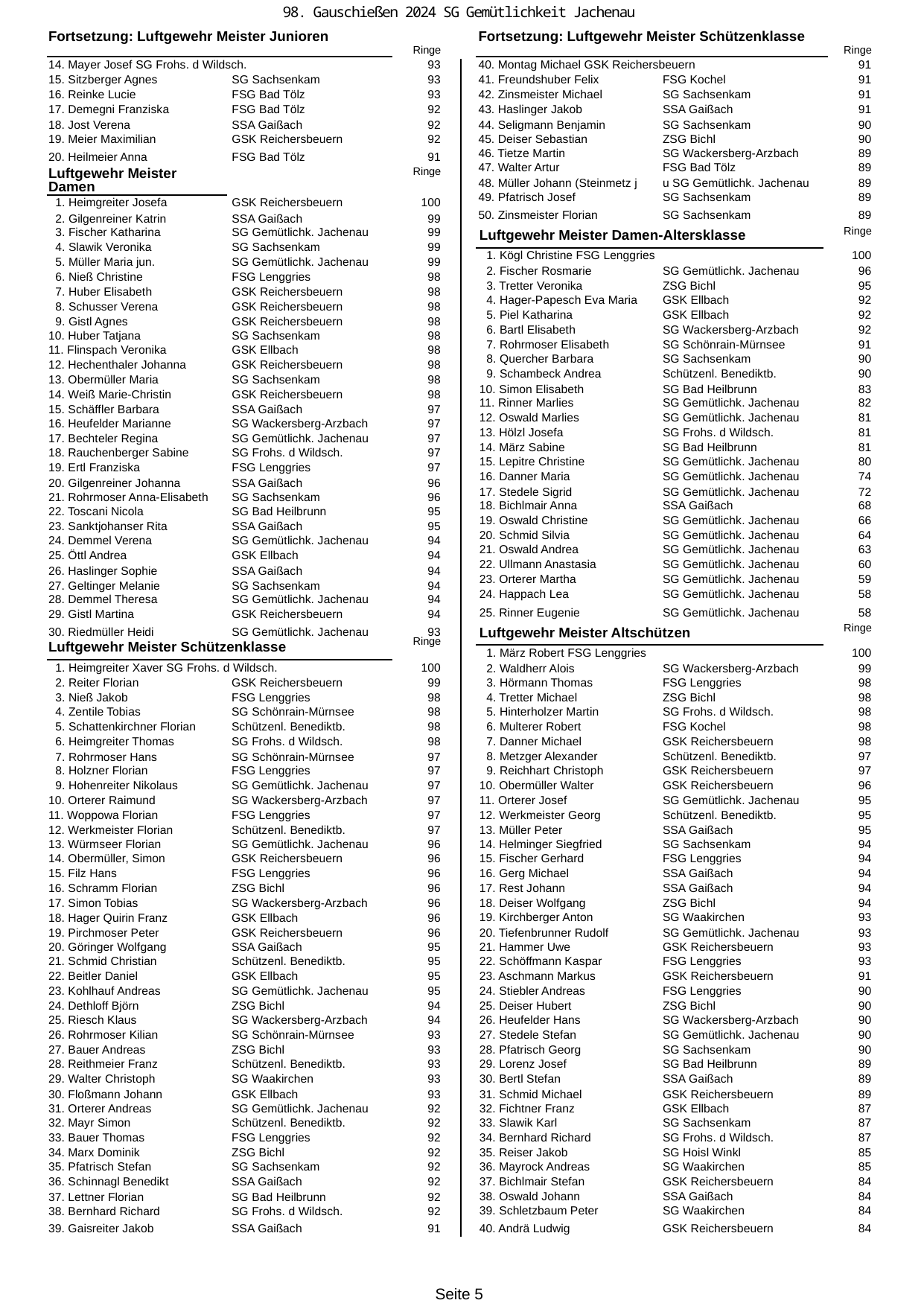

98. Gauschießen 2024 SG Gemütlichkeit Jachenau
| Fortsetzung: Luftgewehr Meister Junioren |  | Ringe |
| --- | --- | --- |
| 14. Mayer Josef SG Frohs. d Wildsch. |  | 93 |
| 15. Sitzberger Agnes | SG Sachsenkam | 93 |
| 16. Reinke Lucie | FSG Bad Tölz | 93 |
| 17. Demegni Franziska | FSG Bad Tölz | 92 |
| 18. Jost Verena | SSA Gaißach | 92 |
| 19. Meier Maximilian | GSK Reichersbeuern | 92 |
| 20. Heilmeier Anna | FSG Bad Tölz | 91 |
| Luftgewehr Meister Damen |  | Ringe |
| 1. Heimgreiter Josefa | GSK Reichersbeuern | 100 |
| 2. Gilgenreiner Katrin | SSA Gaißach | 99 |
| 3. Fischer Katharina | SG Gemütlichk. Jachenau | 99 |
| 4. Slawik Veronika | SG Sachsenkam | 99 |
| 5. Müller Maria jun. | SG Gemütlichk. Jachenau | 99 |
| 6. Nieß Christine | FSG Lenggries | 98 |
| 7. Huber Elisabeth | GSK Reichersbeuern | 98 |
| 8. Schusser Verena | GSK Reichersbeuern | 98 |
| 9. Gistl Agnes | GSK Reichersbeuern | 98 |
| 10. Huber Tatjana | SG Sachsenkam | 98 |
| 11. Flinspach Veronika | GSK Ellbach | 98 |
| 12. Hechenthaler Johanna | GSK Reichersbeuern | 98 |
| 13. Obermüller Maria | SG Sachsenkam | 98 |
| 14. Weiß Marie-Christin | GSK Reichersbeuern | 98 |
| 15. Schäffler Barbara | SSA Gaißach | 97 |
| 16. Heufelder Marianne | SG Wackersberg-Arzbach | 97 |
| 17. Bechteler Regina | SG Gemütlichk. Jachenau | 97 |
| 18. Rauchenberger Sabine | SG Frohs. d Wildsch. | 97 |
| 19. Ertl Franziska | FSG Lenggries | 97 |
| 20. Gilgenreiner Johanna | SSA Gaißach | 96 |
| 21. Rohrmoser Anna-Elisabeth | SG Sachsenkam | 96 |
| 22. Toscani Nicola | SG Bad Heilbrunn | 95 |
| 23. Sanktjohanser Rita | SSA Gaißach | 95 |
| 24. Demmel Verena | SG Gemütlichk. Jachenau | 94 |
| 25. Öttl Andrea | GSK Ellbach | 94 |
| 26. Haslinger Sophie | SSA Gaißach | 94 |
| 27. Geltinger Melanie | SG Sachsenkam | 94 |
| 28. Demmel Theresa | SG Gemütlichk. Jachenau | 94 |
| 29. Gistl Martina | GSK Reichersbeuern | 94 |
| 30. Riedmüller Heidi | SG Gemütlichk. Jachenau | 93 |
| Fortsetzung: Luftgewehr Meister Schützenklasse |  | Ringe |
| --- | --- | --- |
| 40. Montag Michael GSK Reichersbeuern |  | 91 |
| 41. Freundshuber Felix | FSG Kochel | 91 |
| 42. Zinsmeister Michael | SG Sachsenkam | 91 |
| 43. Haslinger Jakob | SSA Gaißach | 91 |
| 44. Seligmann Benjamin | SG Sachsenkam | 90 |
| 45. Deiser Sebastian | ZSG Bichl | 90 |
| 46. Tietze Martin | SG Wackersberg-Arzbach | 89 |
| 47. Walter Artur | FSG Bad Tölz | 89 |
| 48. Müller Johann (Steinmetz j | u SG Gemütlichk. Jachenau | 89 |
| 49. Pfatrisch Josef | SG Sachsenkam | 89 |
| 50. Zinsmeister Florian | SG Sachsenkam | 89 |
| Luftgewehr Meister Damen-Altersklasse |  | Ringe |
| --- | --- | --- |
| 1. Kögl Christine FSG Lenggries |  | 100 |
| 2. Fischer Rosmarie | SG Gemütlichk. Jachenau | 96 |
| 3. Tretter Veronika | ZSG Bichl | 95 |
| 4. Hager-Papesch Eva Maria | GSK Ellbach | 92 |
| 5. Piel Katharina | GSK Ellbach | 92 |
| 6. Bartl Elisabeth | SG Wackersberg-Arzbach | 92 |
| 7. Rohrmoser Elisabeth | SG Schönrain-Mürnsee | 91 |
| 8. Quercher Barbara | SG Sachsenkam | 90 |
| 9. Schambeck Andrea | Schützenl. Benediktb. | 90 |
| 10. Simon Elisabeth | SG Bad Heilbrunn | 83 |
| 11. Rinner Marlies | SG Gemütlichk. Jachenau | 82 |
| 12. Oswald Marlies | SG Gemütlichk. Jachenau | 81 |
| 13. Hölzl Josefa | SG Frohs. d Wildsch. | 81 |
| 14. März Sabine | SG Bad Heilbrunn | 81 |
| 15. Lepitre Christine | SG Gemütlichk. Jachenau | 80 |
| 16. Danner Maria | SG Gemütlichk. Jachenau | 74 |
| 17. Stedele Sigrid | SG Gemütlichk. Jachenau | 72 |
| 18. Bichlmair Anna | SSA Gaißach | 68 |
| 19. Oswald Christine | SG Gemütlichk. Jachenau | 66 |
| 20. Schmid Silvia | SG Gemütlichk. Jachenau | 64 |
| 21. Oswald Andrea | SG Gemütlichk. Jachenau | 63 |
| 22. Ullmann Anastasia | SG Gemütlichk. Jachenau | 60 |
| 23. Orterer Martha | SG Gemütlichk. Jachenau | 59 |
| 24. Happach Lea | SG Gemütlichk. Jachenau | 58 |
| 25. Rinner Eugenie | SG Gemütlichk. Jachenau | 58 |
| Luftgewehr Meister Altschützen |  | Ringe |
| --- | --- | --- |
| 1. März Robert FSG Lenggries |  | 100 |
| 2. Waldherr Alois | SG Wackersberg-Arzbach | 99 |
| 3. Hörmann Thomas | FSG Lenggries | 98 |
| 4. Tretter Michael | ZSG Bichl | 98 |
| 5. Hinterholzer Martin | SG Frohs. d Wildsch. | 98 |
| 6. Multerer Robert | FSG Kochel | 98 |
| 7. Danner Michael | GSK Reichersbeuern | 98 |
| 8. Metzger Alexander | Schützenl. Benediktb. | 97 |
| 9. Reichhart Christoph | GSK Reichersbeuern | 97 |
| 10. Obermüller Walter | GSK Reichersbeuern | 96 |
| 11. Orterer Josef | SG Gemütlichk. Jachenau | 95 |
| 12. Werkmeister Georg | Schützenl. Benediktb. | 95 |
| 13. Müller Peter | SSA Gaißach | 95 |
| 14. Helminger Siegfried | SG Sachsenkam | 94 |
| 15. Fischer Gerhard | FSG Lenggries | 94 |
| 16. Gerg Michael | SSA Gaißach | 94 |
| 17. Rest Johann | SSA Gaißach | 94 |
| 18. Deiser Wolfgang | ZSG Bichl | 94 |
| 19. Kirchberger Anton | SG Waakirchen | 93 |
| 20. Tiefenbrunner Rudolf | SG Gemütlichk. Jachenau | 93 |
| 21. Hammer Uwe | GSK Reichersbeuern | 93 |
| 22. Schöffmann Kaspar | FSG Lenggries | 93 |
| 23. Aschmann Markus | GSK Reichersbeuern | 91 |
| 24. Stiebler Andreas | FSG Lenggries | 90 |
| 25. Deiser Hubert | ZSG Bichl | 90 |
| 26. Heufelder Hans | SG Wackersberg-Arzbach | 90 |
| 27. Stedele Stefan | SG Gemütlichk. Jachenau | 90 |
| 28. Pfatrisch Georg | SG Sachsenkam | 90 |
| 29. Lorenz Josef | SG Bad Heilbrunn | 89 |
| 30. Bertl Stefan | SSA Gaißach | 89 |
| 31. Schmid Michael | GSK Reichersbeuern | 89 |
| 32. Fichtner Franz | GSK Ellbach | 87 |
| 33. Slawik Karl | SG Sachsenkam | 87 |
| 34. Bernhard Richard | SG Frohs. d Wildsch. | 87 |
| 35. Reiser Jakob | SG Hoisl Winkl | 85 |
| 36. Mayrock Andreas | SG Waakirchen | 85 |
| 37. Bichlmair Stefan | GSK Reichersbeuern | 84 |
| 38. Oswald Johann | SSA Gaißach | 84 |
| 39. Schletzbaum Peter | SG Waakirchen | 84 |
| 40. Andrä Ludwig | GSK Reichersbeuern | 84 |
| Luftgewehr Meister Schützenklasse |  | Ringe |
| --- | --- | --- |
| 1. Heimgreiter Xaver SG Frohs. d Wildsch. |  | 100 |
| 2. Reiter Florian | GSK Reichersbeuern | 99 |
| 3. Nieß Jakob | FSG Lenggries | 98 |
| 4. Zentile Tobias | SG Schönrain-Mürnsee | 98 |
| 5. Schattenkirchner Florian | Schützenl. Benediktb. | 98 |
| 6. Heimgreiter Thomas | SG Frohs. d Wildsch. | 98 |
| 7. Rohrmoser Hans | SG Schönrain-Mürnsee | 97 |
| 8. Holzner Florian | FSG Lenggries | 97 |
| 9. Hohenreiter Nikolaus | SG Gemütlichk. Jachenau | 97 |
| 10. Orterer Raimund | SG Wackersberg-Arzbach | 97 |
| 11. Woppowa Florian | FSG Lenggries | 97 |
| 12. Werkmeister Florian | Schützenl. Benediktb. | 97 |
| 13. Würmseer Florian | SG Gemütlichk. Jachenau | 96 |
| 14. Obermüller, Simon | GSK Reichersbeuern | 96 |
| 15. Filz Hans | FSG Lenggries | 96 |
| 16. Schramm Florian | ZSG Bichl | 96 |
| 17. Simon Tobias | SG Wackersberg-Arzbach | 96 |
| 18. Hager Quirin Franz | GSK Ellbach | 96 |
| 19. Pirchmoser Peter | GSK Reichersbeuern | 96 |
| 20. Göringer Wolfgang | SSA Gaißach | 95 |
| 21. Schmid Christian | Schützenl. Benediktb. | 95 |
| 22. Beitler Daniel | GSK Ellbach | 95 |
| 23. Kohlhauf Andreas | SG Gemütlichk. Jachenau | 95 |
| 24. Dethloff Björn | ZSG Bichl | 94 |
| 25. Riesch Klaus | SG Wackersberg-Arzbach | 94 |
| 26. Rohrmoser Kilian | SG Schönrain-Mürnsee | 93 |
| 27. Bauer Andreas | ZSG Bichl | 93 |
| 28. Reithmeier Franz | Schützenl. Benediktb. | 93 |
| 29. Walter Christoph | SG Waakirchen | 93 |
| 30. Floßmann Johann | GSK Ellbach | 93 |
| 31. Orterer Andreas | SG Gemütlichk. Jachenau | 92 |
| 32. Mayr Simon | Schützenl. Benediktb. | 92 |
| 33. Bauer Thomas | FSG Lenggries | 92 |
| 34. Marx Dominik | ZSG Bichl | 92 |
| 35. Pfatrisch Stefan | SG Sachsenkam | 92 |
| 36. Schinnagl Benedikt | SSA Gaißach | 92 |
| 37. Lettner Florian | SG Bad Heilbrunn | 92 |
| 38. Bernhard Richard | SG Frohs. d Wildsch. | 92 |
| 39. Gaisreiter Jakob | SSA Gaißach | 91 |
Seite 5